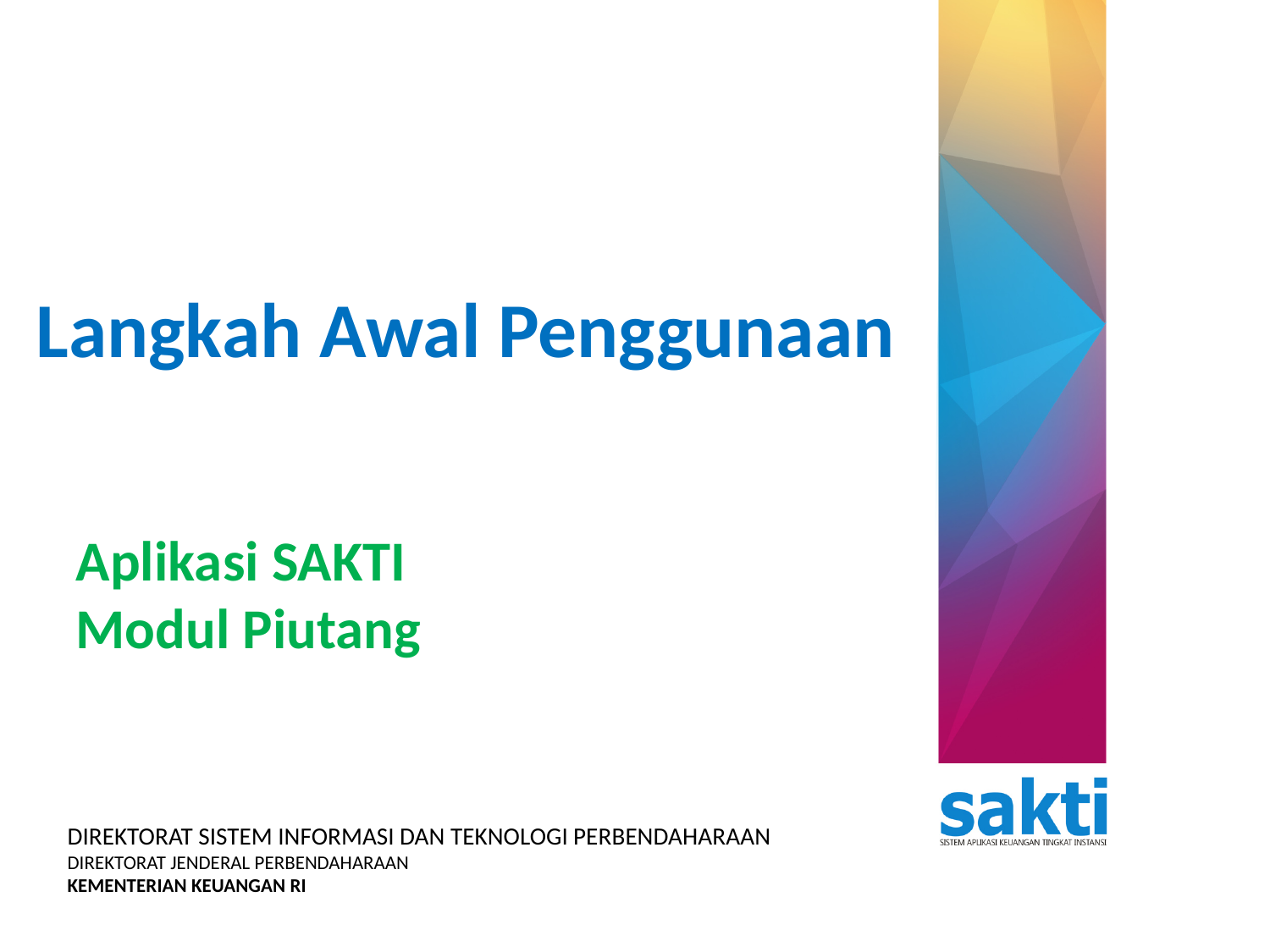

Langkah Awal Penggunaan
Aplikasi SAKTI
Modul Piutang
DIREKTORAT SISTEM INFORMASI DAN TEKNOLOGI PERBENDAHARAAN
DIREKTORAT JENDERAL PERBENDAHARAAN
KEMENTERIAN KEUANGAN RI